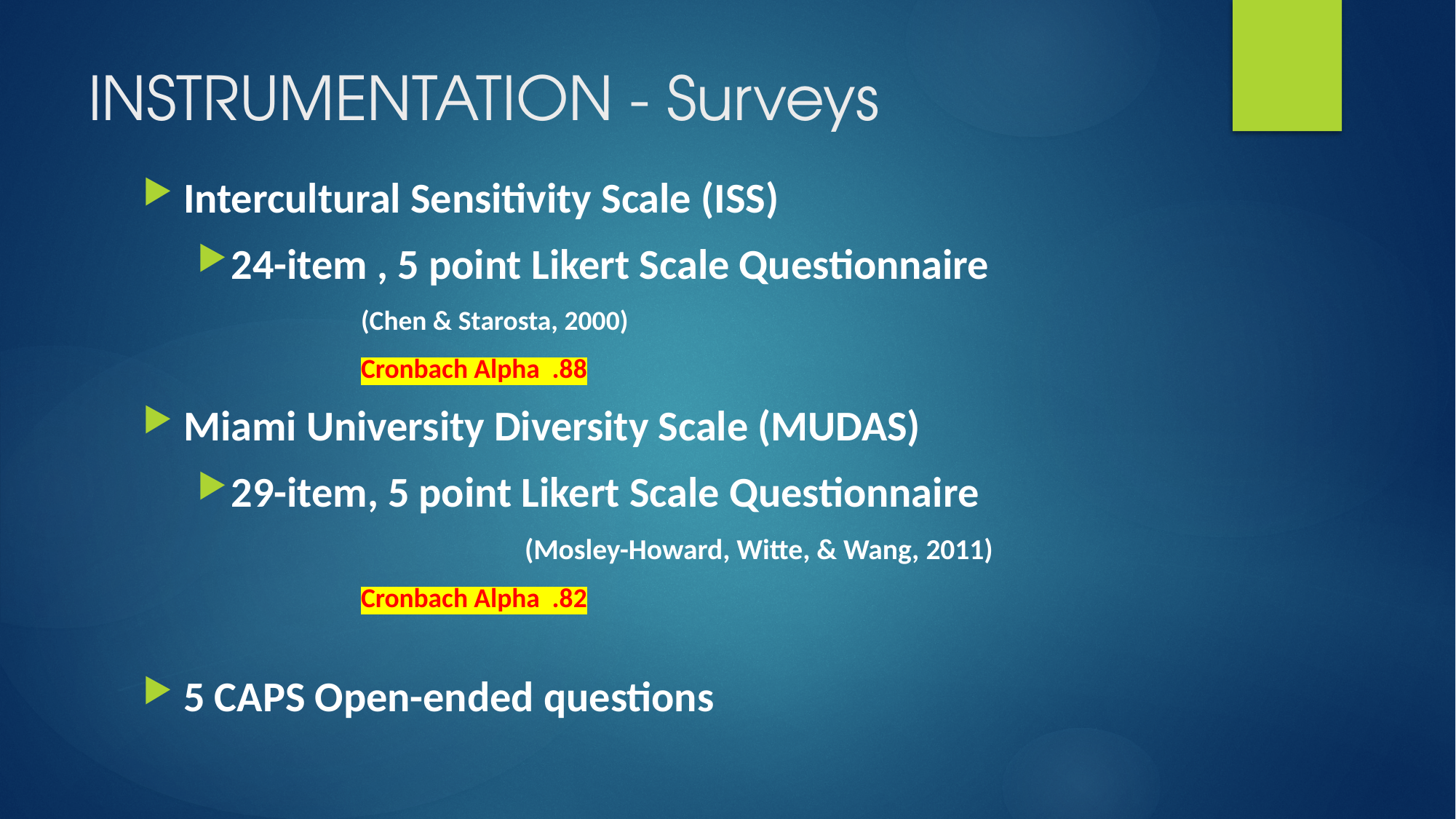

# INSTRUMENTATION - Surveys
Intercultural Sensitivity Scale (ISS)
24-item , 5 point Likert Scale Questionnaire
(Chen & Starosta, 2000)
Cronbach Alpha  .88
Miami University Diversity Scale (MUDAS)
29-item, 5 point Likert Scale Questionnaire
			(Mosley-Howard, Witte, & Wang, 2011)
Cronbach Alpha  .82

5 CAPS Open-ended questions